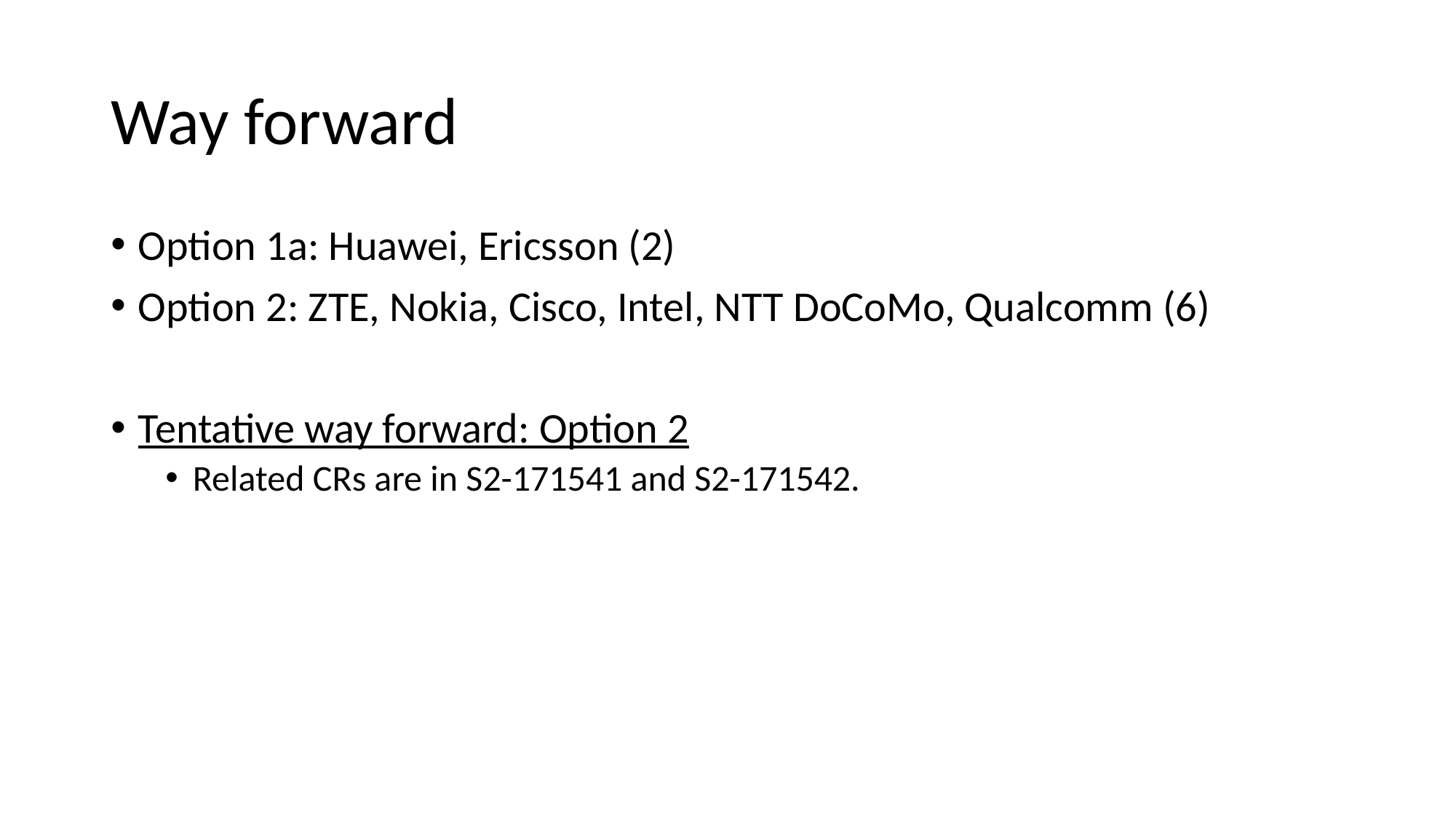

# Way forward
Option 1a: Huawei, Ericsson (2)
Option 2: ZTE, Nokia, Cisco, Intel, NTT DoCoMo, Qualcomm (6)

Tentative way forward: Option 2
Related CRs are in S2-171541 and S2-171542.